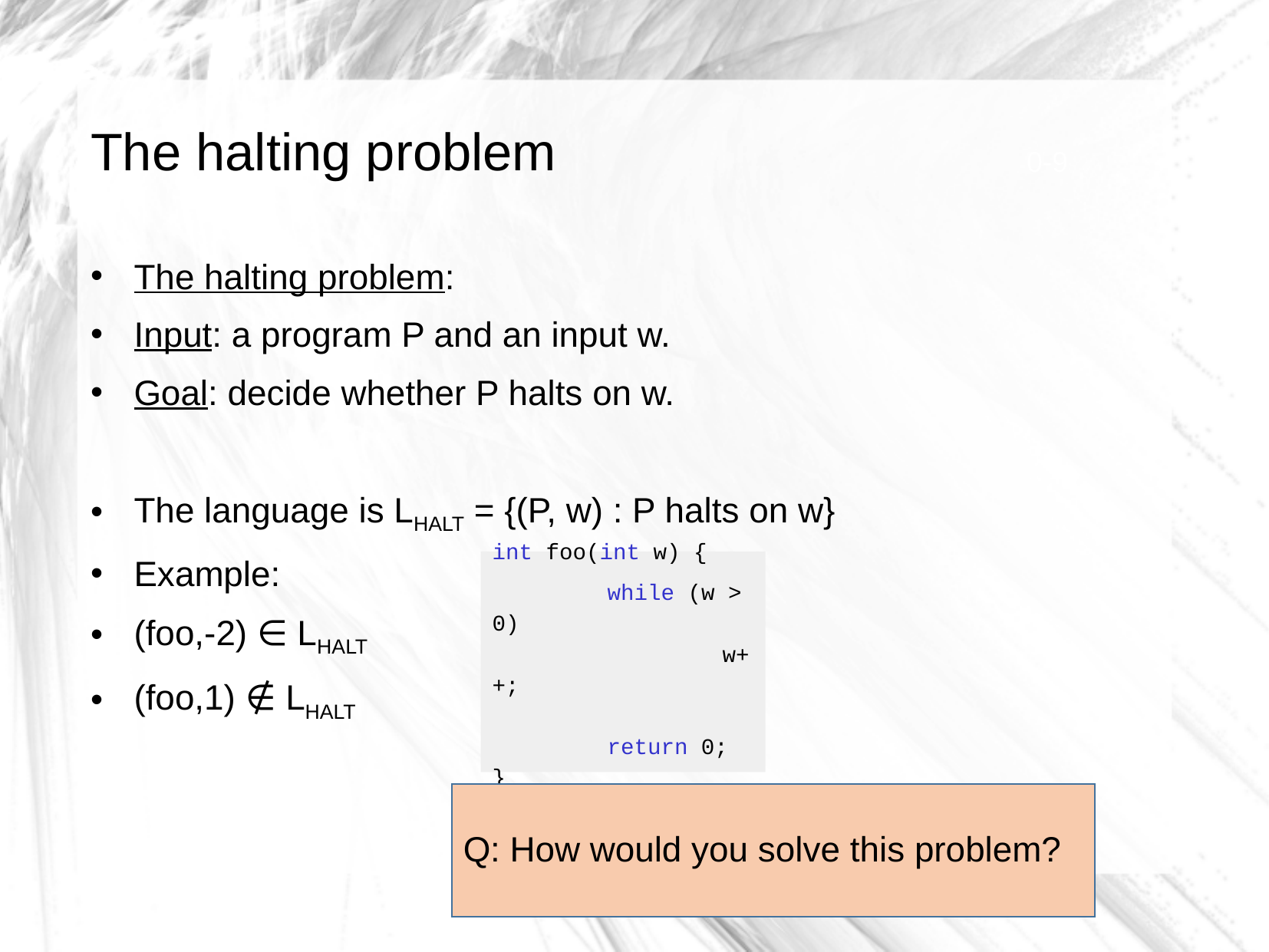

# The halting problem
0-9
The halting problem:
Input: a program P and an input w.
Goal: decide whether P halts on w.

The language is LHALT = {(P, w) : P halts on w}
Example:
(foo,-2) ∈ LHALT
(foo,1) ∉ LHALT

int foo(int w) {
	while (w > 0)
		w++;
	return 0;
}
Q: How would you solve this problem?